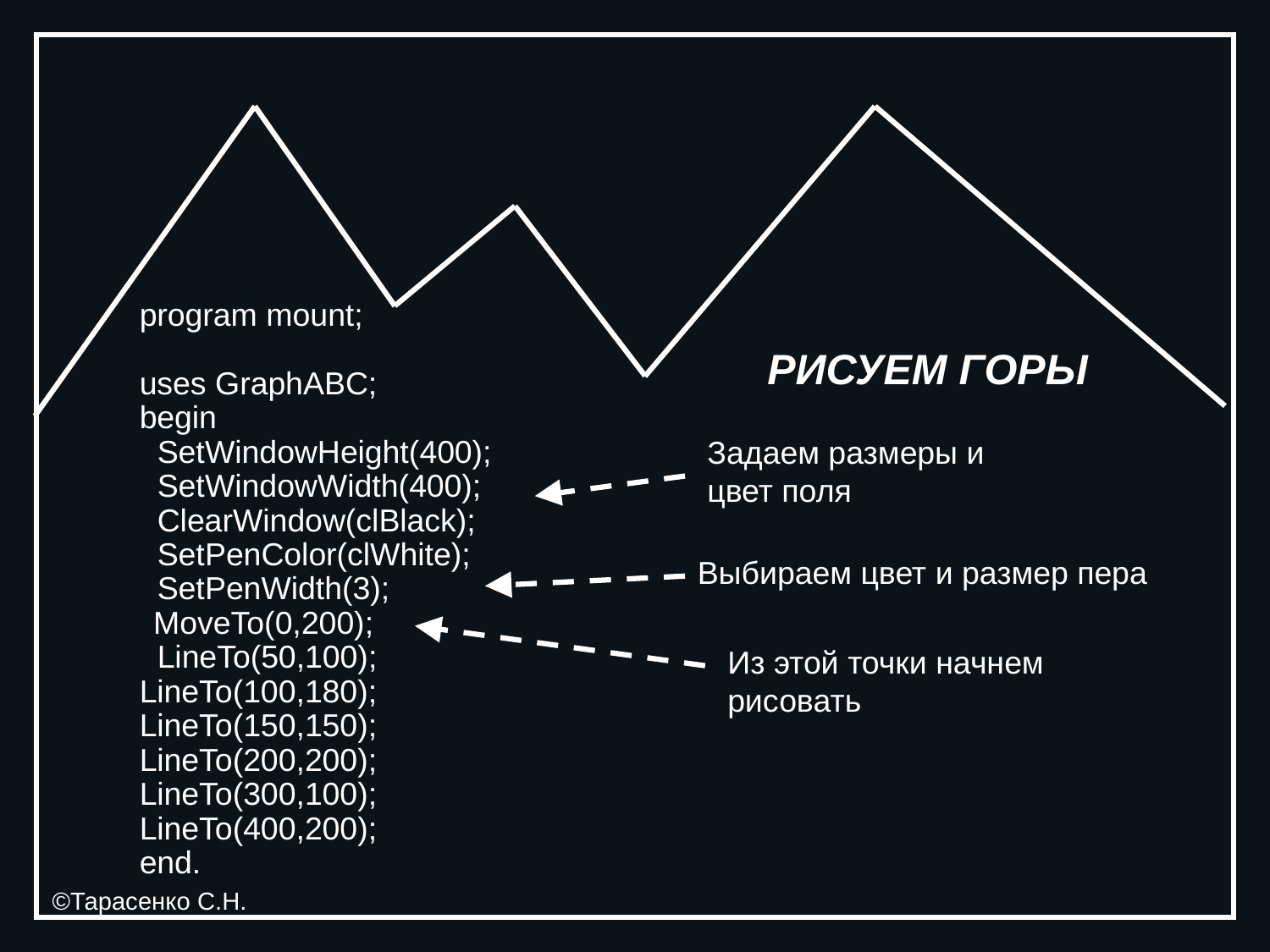

program mount;

uses GraphABC;
begin
  SetWindowHeight(400);
  SetWindowWidth(400);
  ClearWindow(clBlack);
  SetPenColor(clWhite);
  SetPenWidth(3);
  MoveTo(0,200);
  LineTo(50,100);
LineTo(100,180);
LineTo(150,150);
LineTo(200,200);
LineTo(300,100);
LineTo(400,200);
end.
РИСУЕМ ГОРЫ
Задаем размеры и цвет поля

Выбираем цвет и размер пера

Из этой точки начнем рисовать